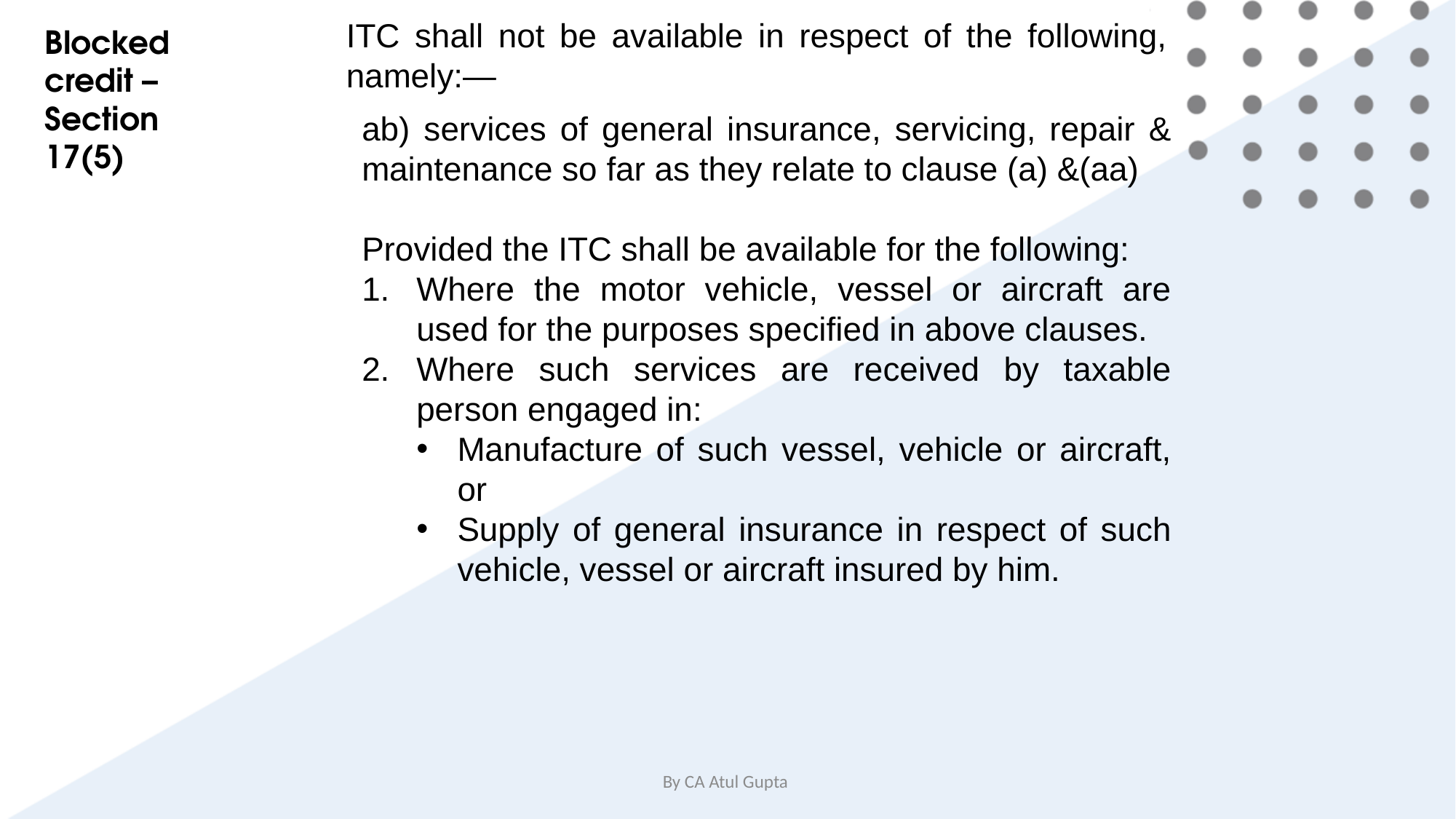

Blocked credit – Section 17(5)
ITC shall not be available in respect of the following, namely:—

ab) services of general insurance, servicing, repair & maintenance so far as they relate to clause (a) &(aa)

Provided the ITC shall be available for the following:
Where the motor vehicle, vessel or aircraft are used for the purposes specified in above clauses.
Where such services are received by taxable person engaged in:
Manufacture of such vessel, vehicle or aircraft, or
Supply of general insurance in respect of such vehicle, vessel or aircraft insured by him.

By CA Atul Gupta